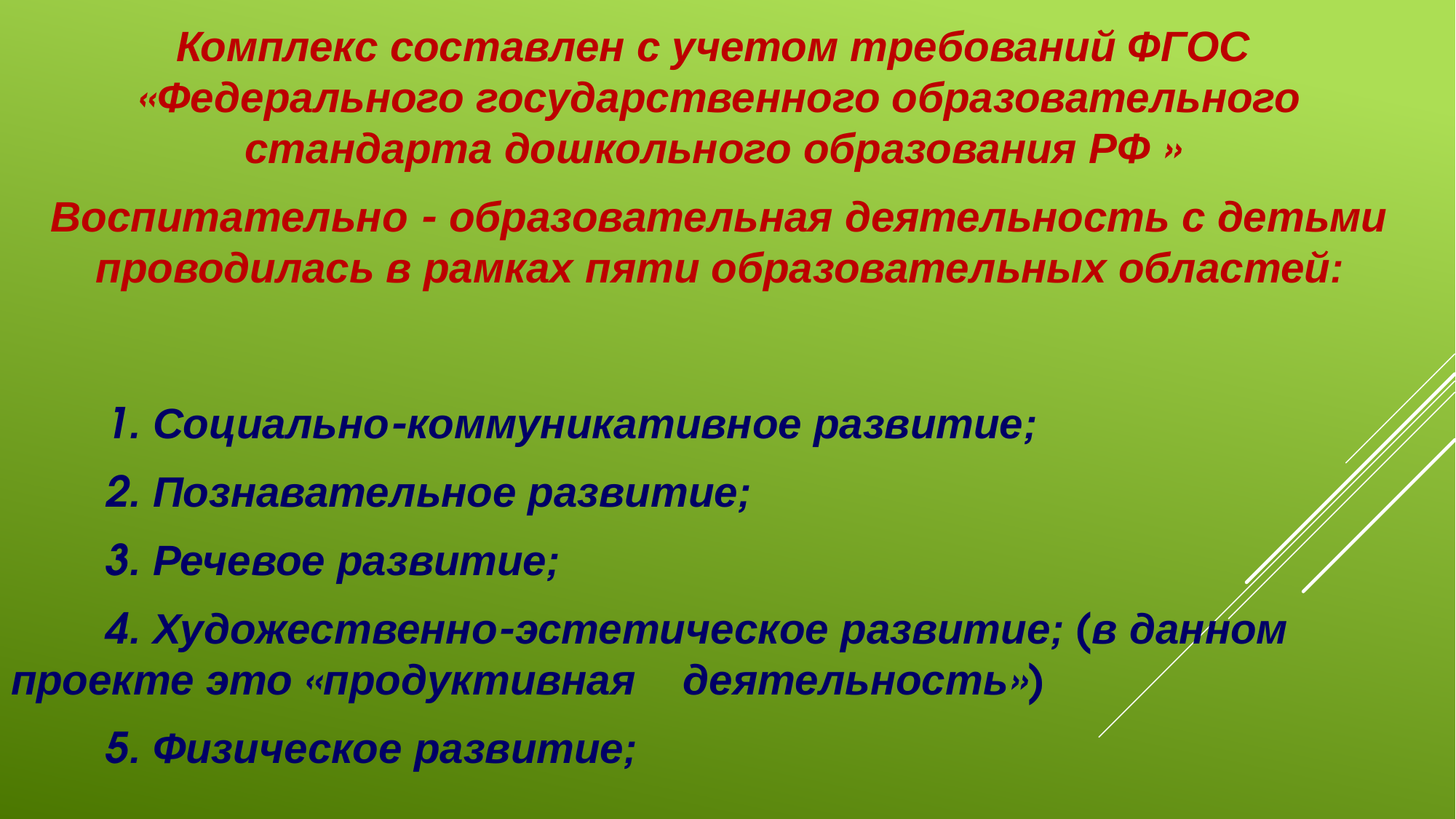

Комплекс составлен с учетом требований ФГОС  «Федерального государственного образовательного стандарта дошкольного образования РФ »
Воспитательно - образовательная деятельность с детьми проводилась в рамках пяти образовательных областей:
        1. Социально-коммуникативное развитие;
        2. Познавательное развитие;
        3. Речевое развитие;
        4. Художественно-эстетическое развитие; (в данном проекте это «продуктивная    деятельность»)
        5. Физическое развитие;